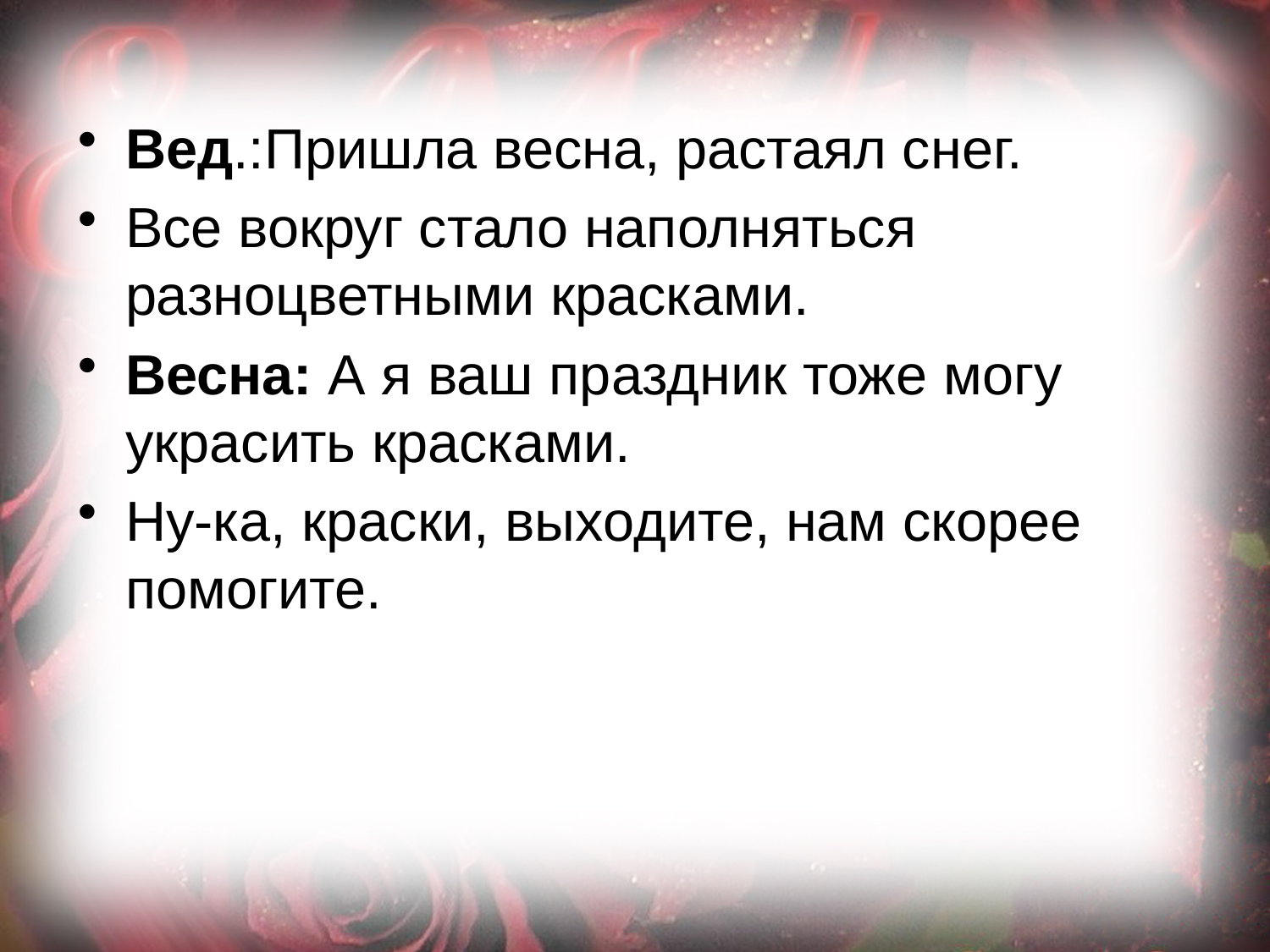

Вед.:Пришла весна, растаял снег.
Все вокруг стало наполняться разноцветными красками.
Весна: А я ваш праздник тоже могу украсить красками.
Ну-ка, краски, выходите, нам скорее помогите.